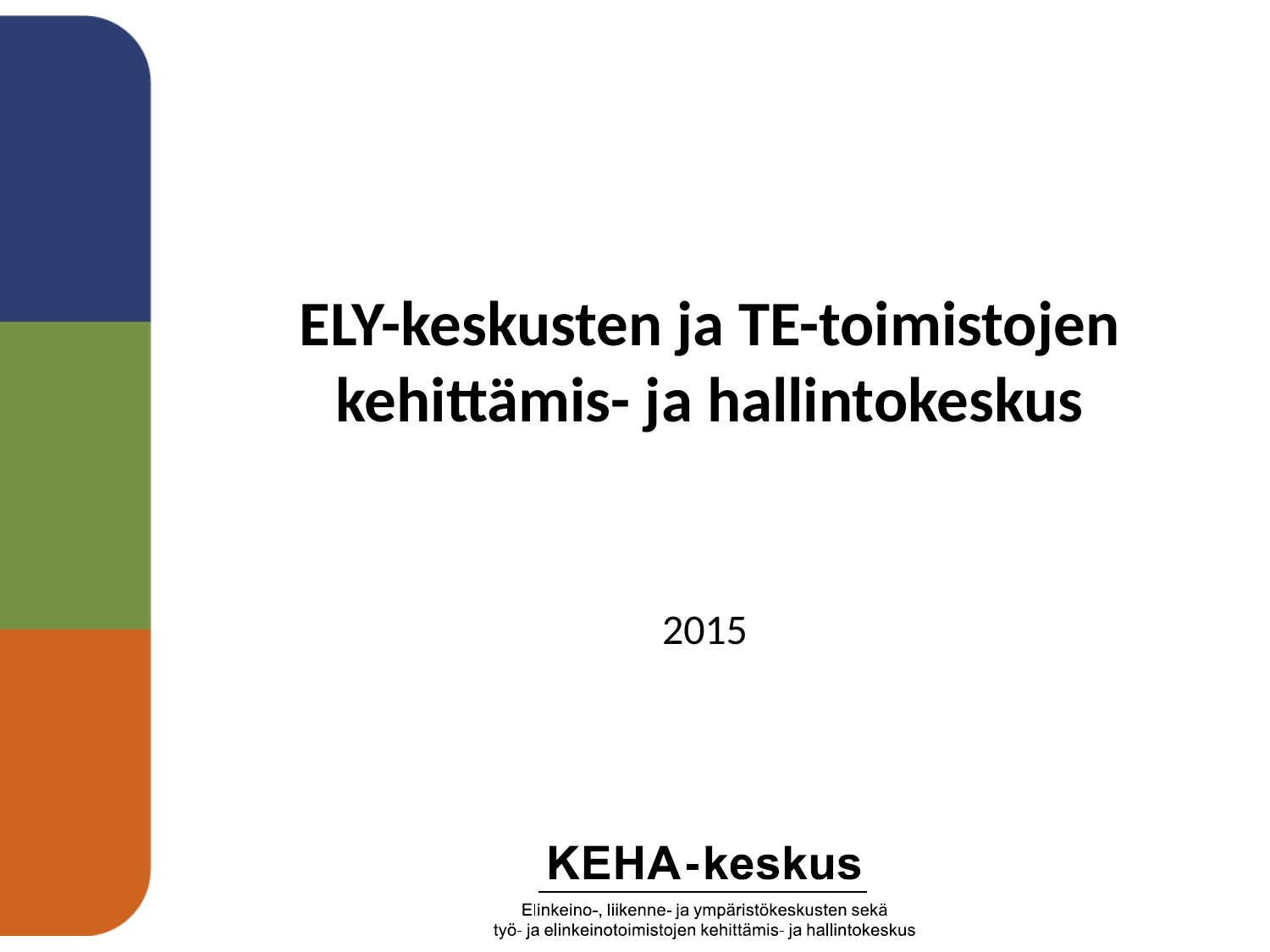

# ELY-keskusten ja TE-toimistojen kehittämis- ja hallintokeskus
2015